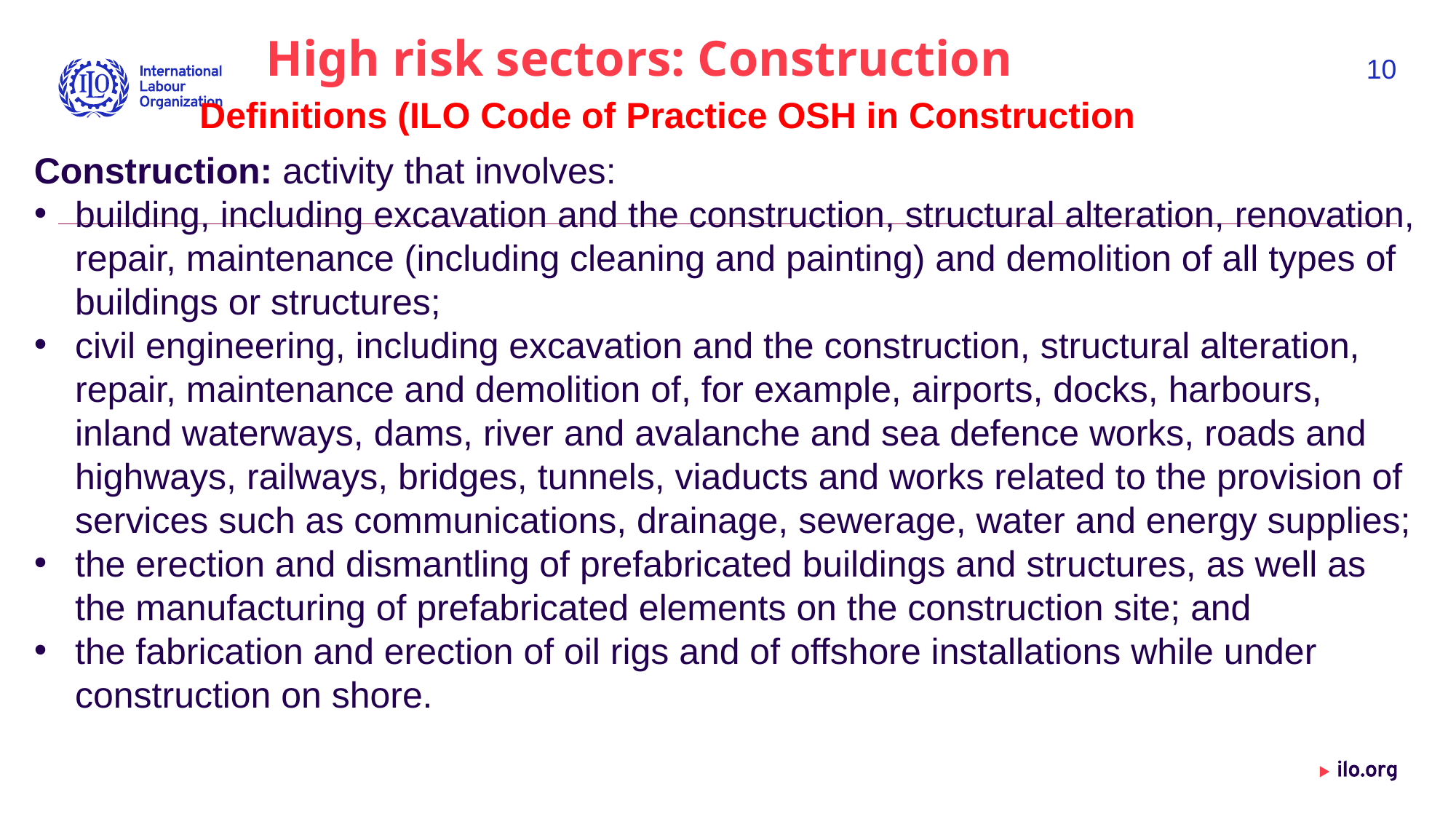

High risk sectors: Construction
10
Definitions (ILO Code of Practice OSH in Construction
Construction: activity that involves:
building, including excavation and the construction, structural alteration, renovation, repair, maintenance (including cleaning and painting) and demolition of all types of buildings or structures;
civil engineering, including excavation and the construction, structural alteration, repair, maintenance and demolition of, for example, airports, docks, harbours, inland waterways, dams, river and avalanche and sea defence works, roads and highways, railways, bridges, tunnels, viaducts and works related to the provision of services such as communications, drainage, sewerage, water and energy supplies;
the erection and dismantling of prefabricated buildings and structures, as well as the manufacturing of prefabricated elements on the construction site; and
the fabrication and erection of oil rigs and of offshore installations while under construction on shore.
Date: Monday / 01 / October / 2019